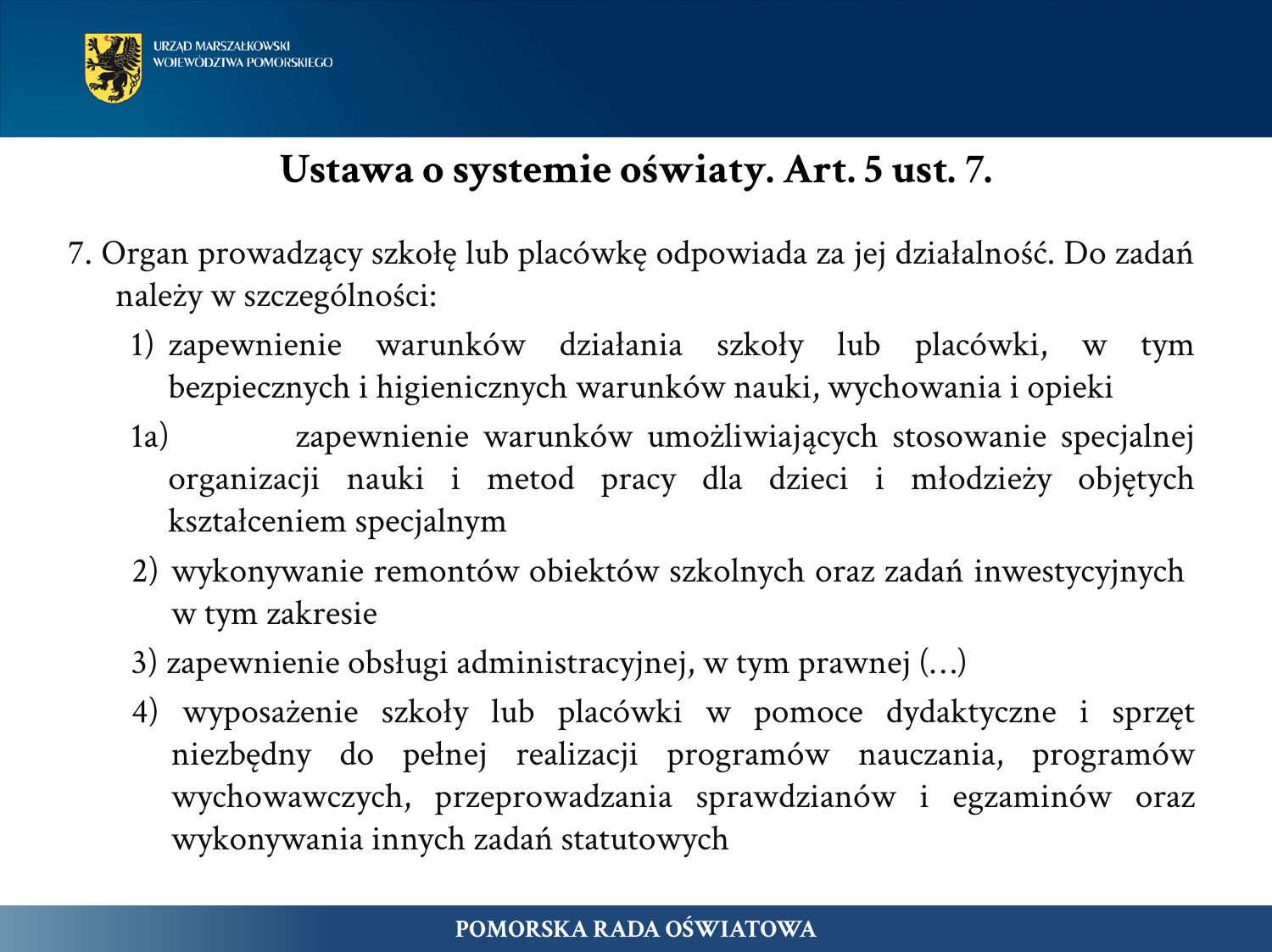

# Ustawa o systemie oświaty. Art. 5 ust. 7.
7. Organ prowadzący szkołę lub placówkę odpowiada za jej działalność. Do zadań należy w szczególności:
zapewnienie warunków działania szkoły lub placówki, w tym bezpiecznych i higienicznych warunków nauki, wychowania i opieki
1a)	zapewnienie warunków umożliwiających stosowanie specjalnej organizacji nauki i metod pracy dla dzieci i młodzieży objętych kształceniem specjalnym
2)	wykonywanie remontów obiektów szkolnych oraz zadań inwestycyjnych
w tym zakresie
3) zapewnienie obsługi administracyjnej, w tym prawnej (…)
4) wyposażenie szkoły lub placówki w pomoce dydaktyczne i sprzęt niezbędny do pełnej realizacji programów nauczania, programów wychowawczych, przeprowadzania sprawdzianów i egzaminów oraz wykonywania innych zadań statutowych

POMORSKA RADA OŚWIATOWA